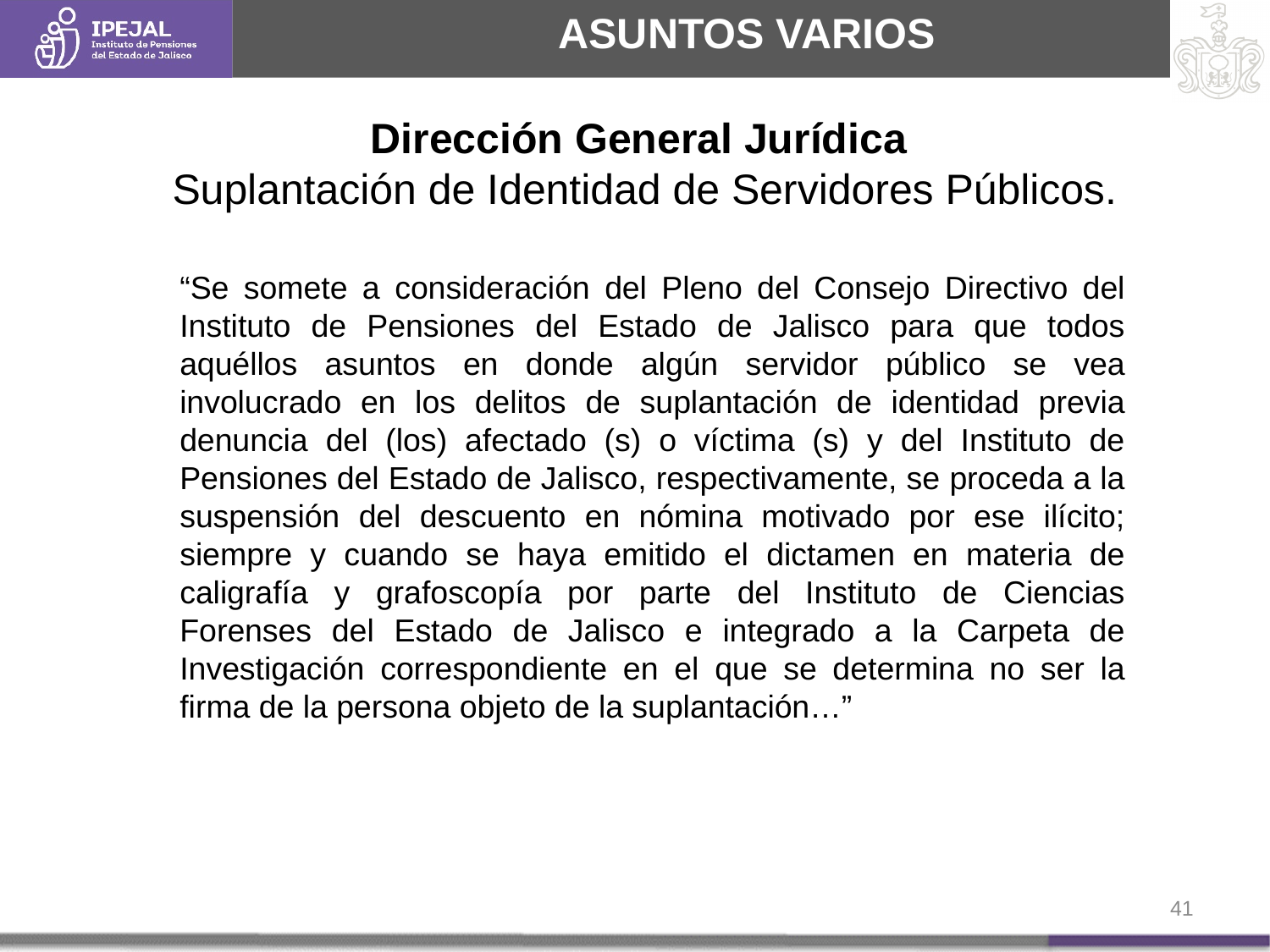

ASUNTOS VARIOS
Dirección General Jurídica
Suplantación de Identidad de Servidores Públicos.
“Se somete a consideración del Pleno del Consejo Directivo del Instituto de Pensiones del Estado de Jalisco para que todos aquéllos asuntos en donde algún servidor público se vea involucrado en los delitos de suplantación de identidad previa denuncia del (los) afectado (s) o víctima (s) y del Instituto de Pensiones del Estado de Jalisco, respectivamente, se proceda a la suspensión del descuento en nómina motivado por ese ilícito; siempre y cuando se haya emitido el dictamen en materia de caligrafía y grafoscopía por parte del Instituto de Ciencias Forenses del Estado de Jalisco e integrado a la Carpeta de Investigación correspondiente en el que se determina no ser la firma de la persona objeto de la suplantación…”
41